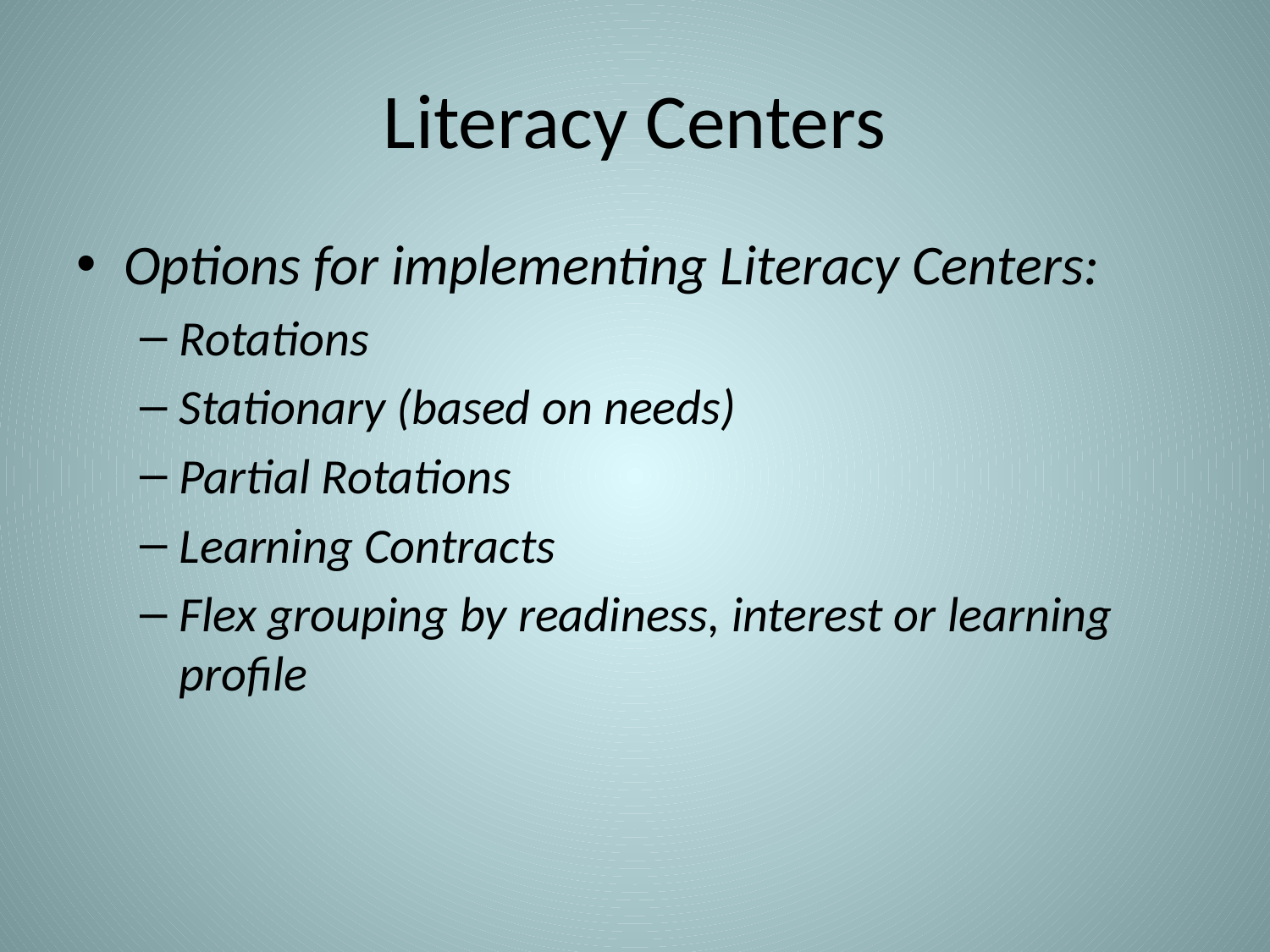

# Literacy Centers
Options for implementing Literacy Centers:
Rotations
Stationary (based on needs)
Partial Rotations
Learning Contracts
Flex grouping by readiness, interest or learning profile